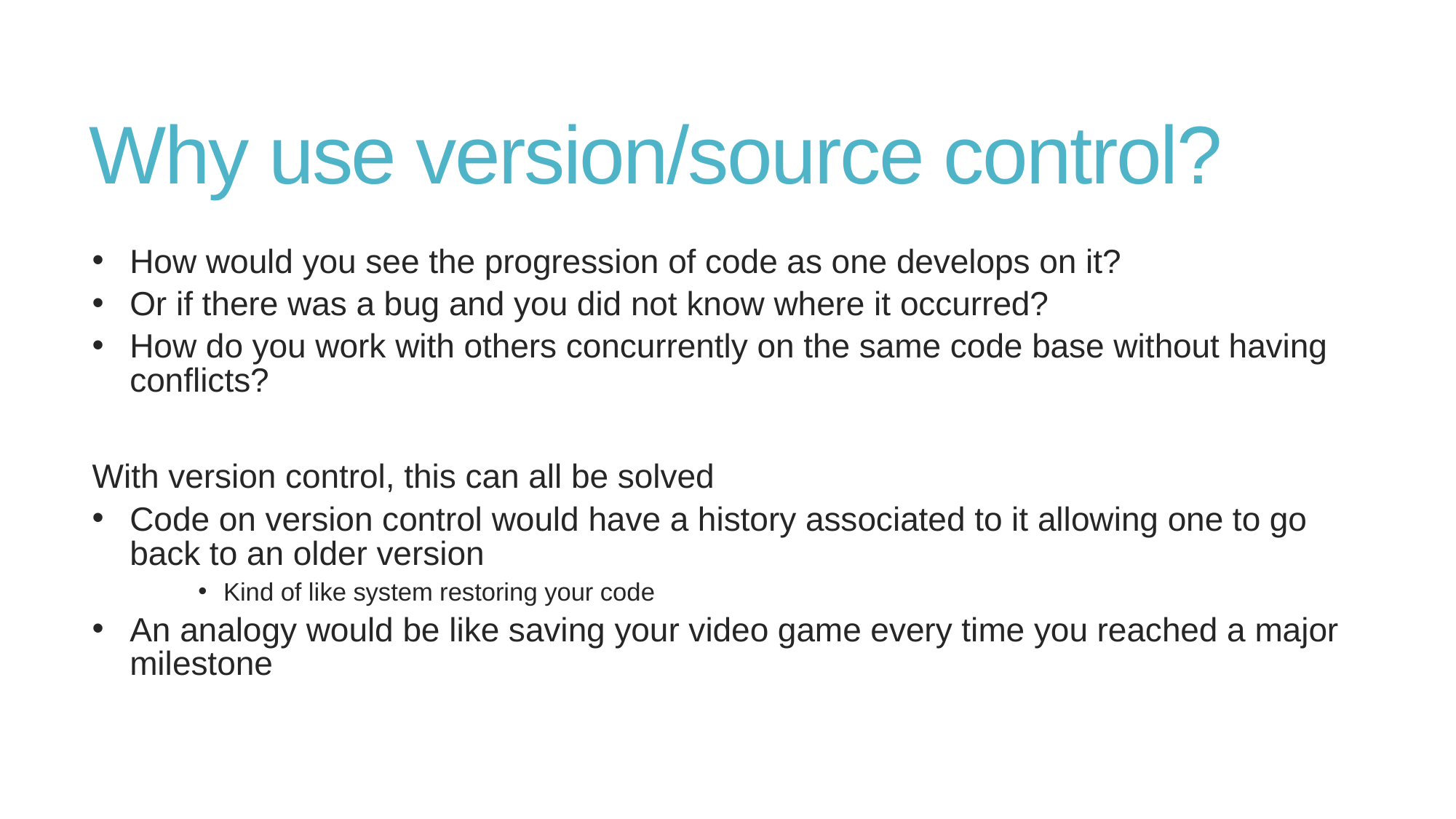

# Why use version/source control?
How would you see the progression of code as one develops on it?
Or if there was a bug and you did not know where it occurred?
How do you work with others concurrently on the same code base without having conflicts?

With version control, this can all be solved
Code on version control would have a history associated to it allowing one to go back to an older version
Kind of like system restoring your code
An analogy would be like saving your video game every time you reached a major milestone